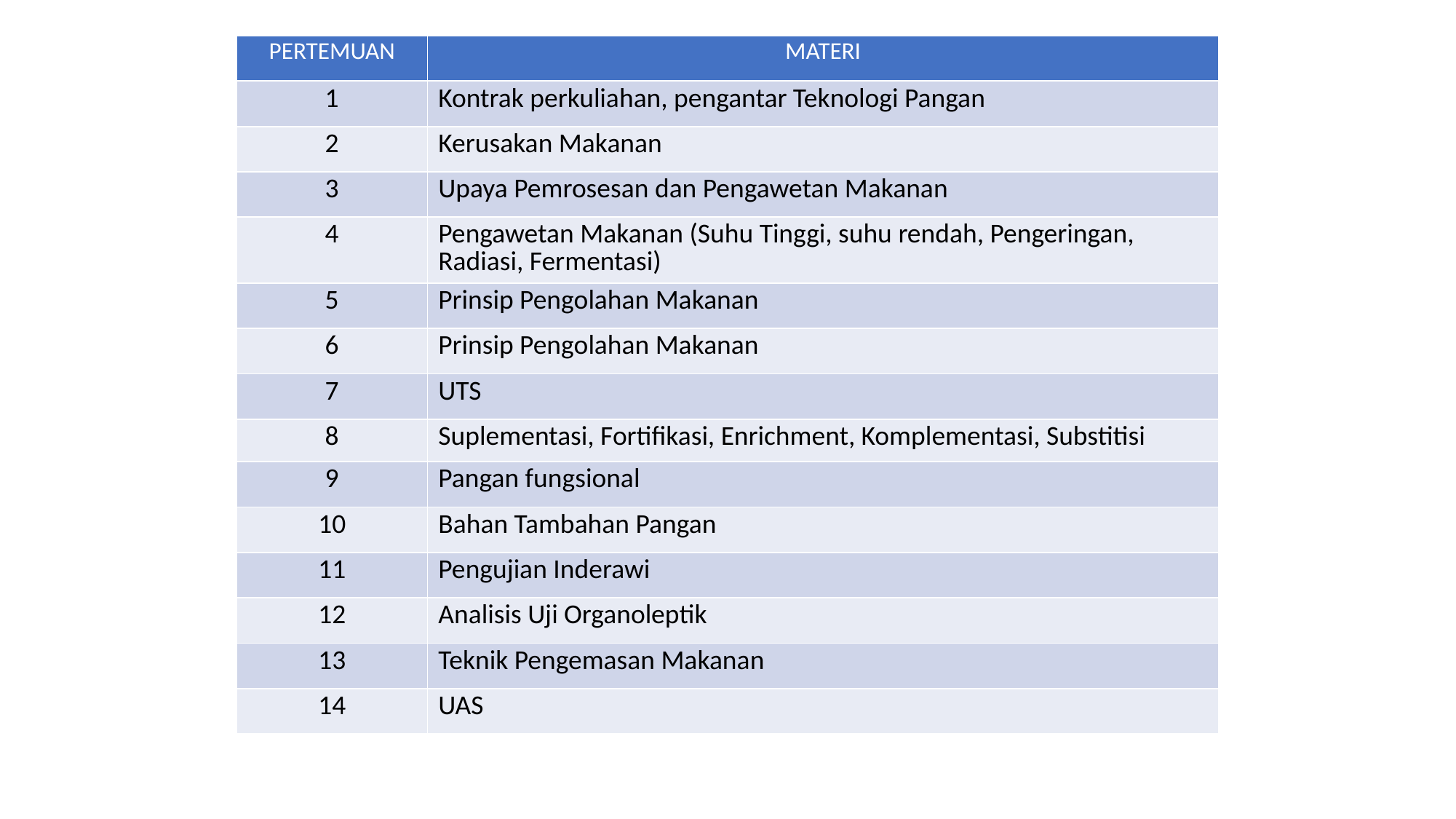

| PERTEMUAN | MATERI |
| --- | --- |
| 1 | Kontrak perkuliahan, pengantar Teknologi Pangan |
| 2 | Kerusakan Makanan |
| 3 | Upaya Pemrosesan dan Pengawetan Makanan |
| 4 | Pengawetan Makanan (Suhu Tinggi, suhu rendah, Pengeringan, Radiasi, Fermentasi) |
| 5 | Prinsip Pengolahan Makanan |
| 6 | Prinsip Pengolahan Makanan |
| 7 | UTS |
| 8 | Suplementasi, Fortifikasi, Enrichment, Komplementasi, Substitisi |
| 9 | Pangan fungsional |
| 10 | Bahan Tambahan Pangan |
| 11 | Pengujian Inderawi |
| 12 | Analisis Uji Organoleptik |
| 13 | Teknik Pengemasan Makanan |
| 14 | UAS |